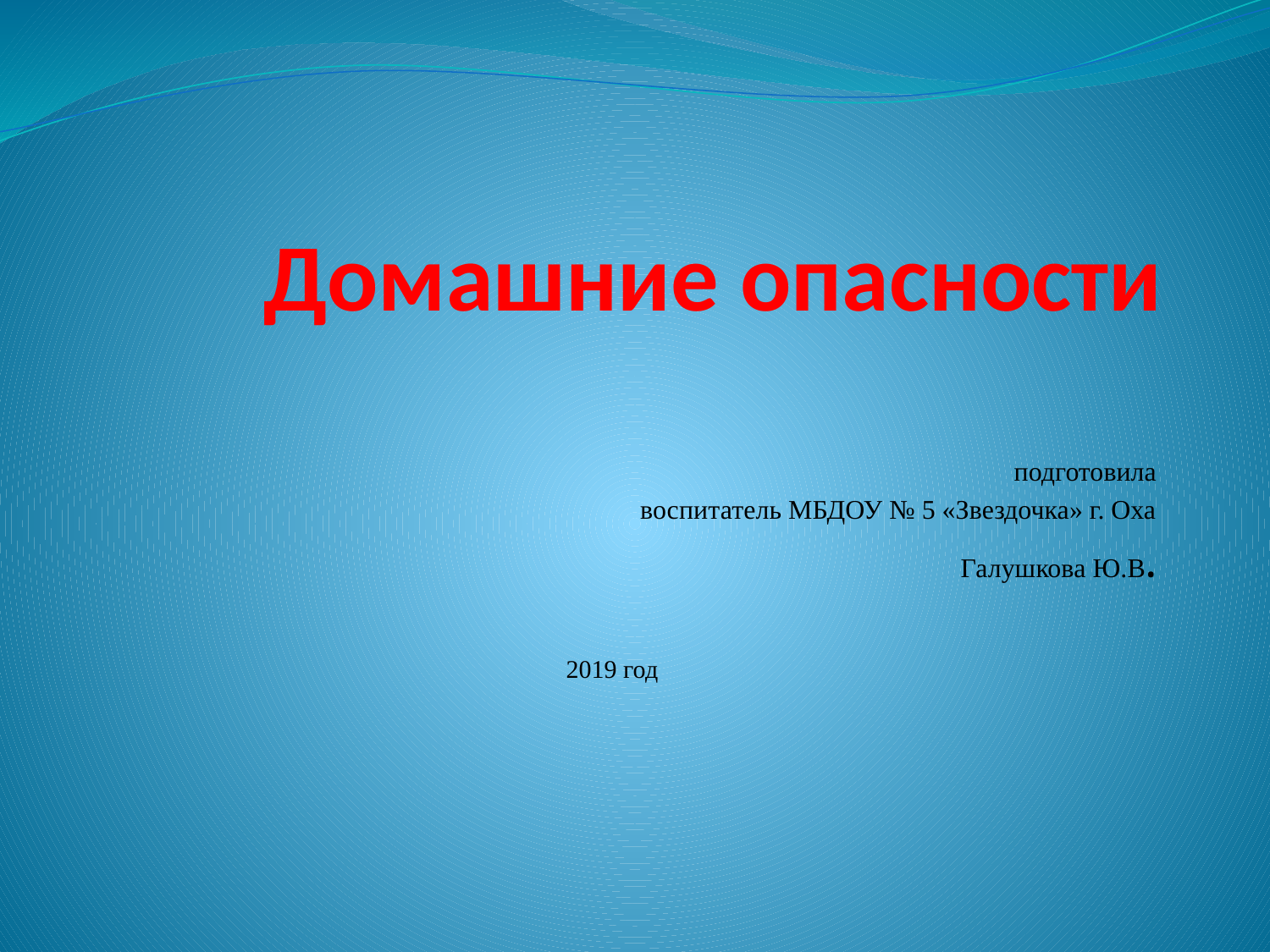

# Домашние опасности
подготовила
воспитатель МБДОУ № 5 «Звездочка» г. Оха
Галушкова Ю.В.

2019 год